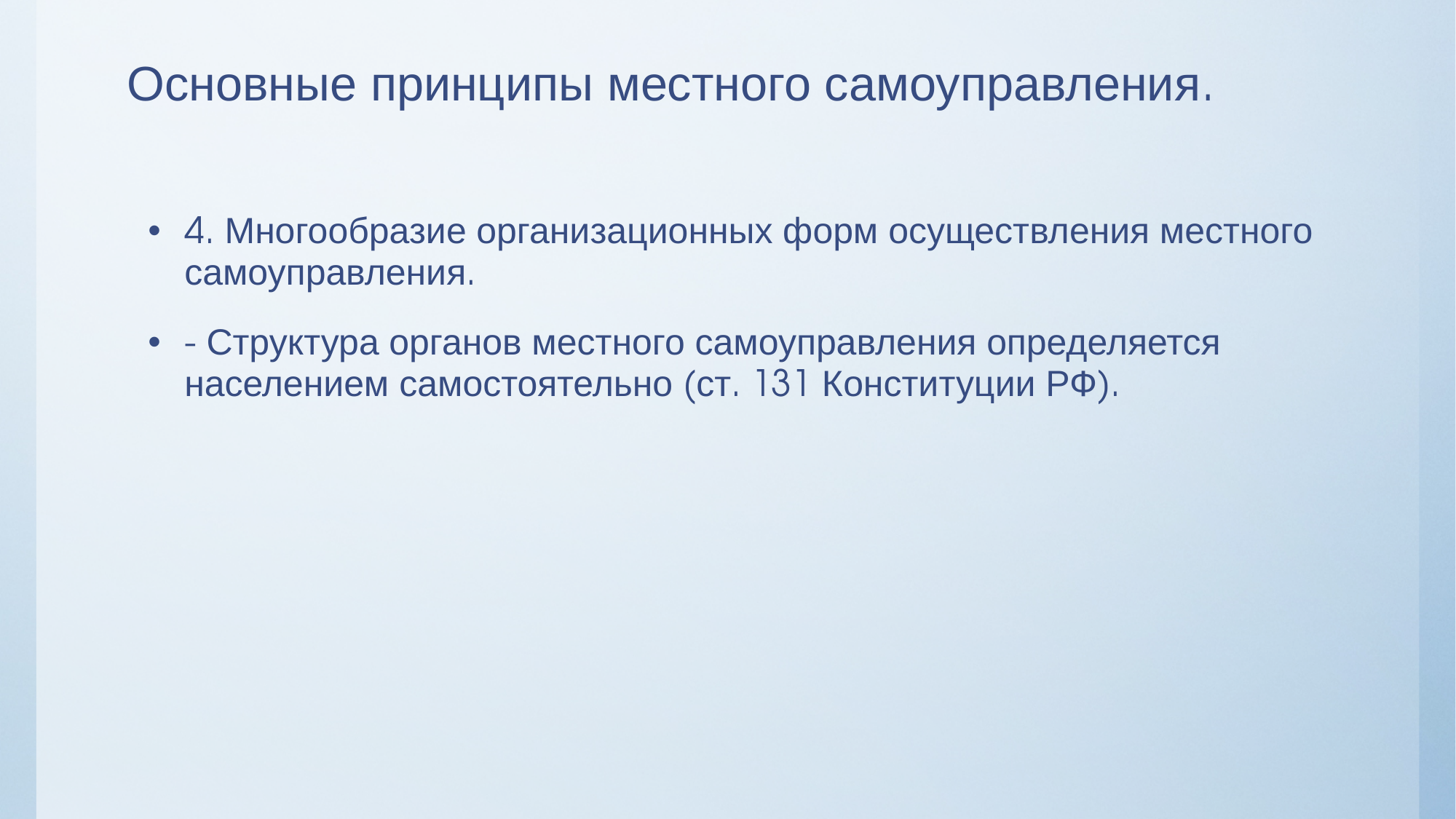

# Основные принципы местного самоуправления.
4. Многообразие организационных форм осуществления местного самоуправления.
- Структура органов местного самоуправления определяется населением самостоятельно (ст. 131 Конституции РФ).